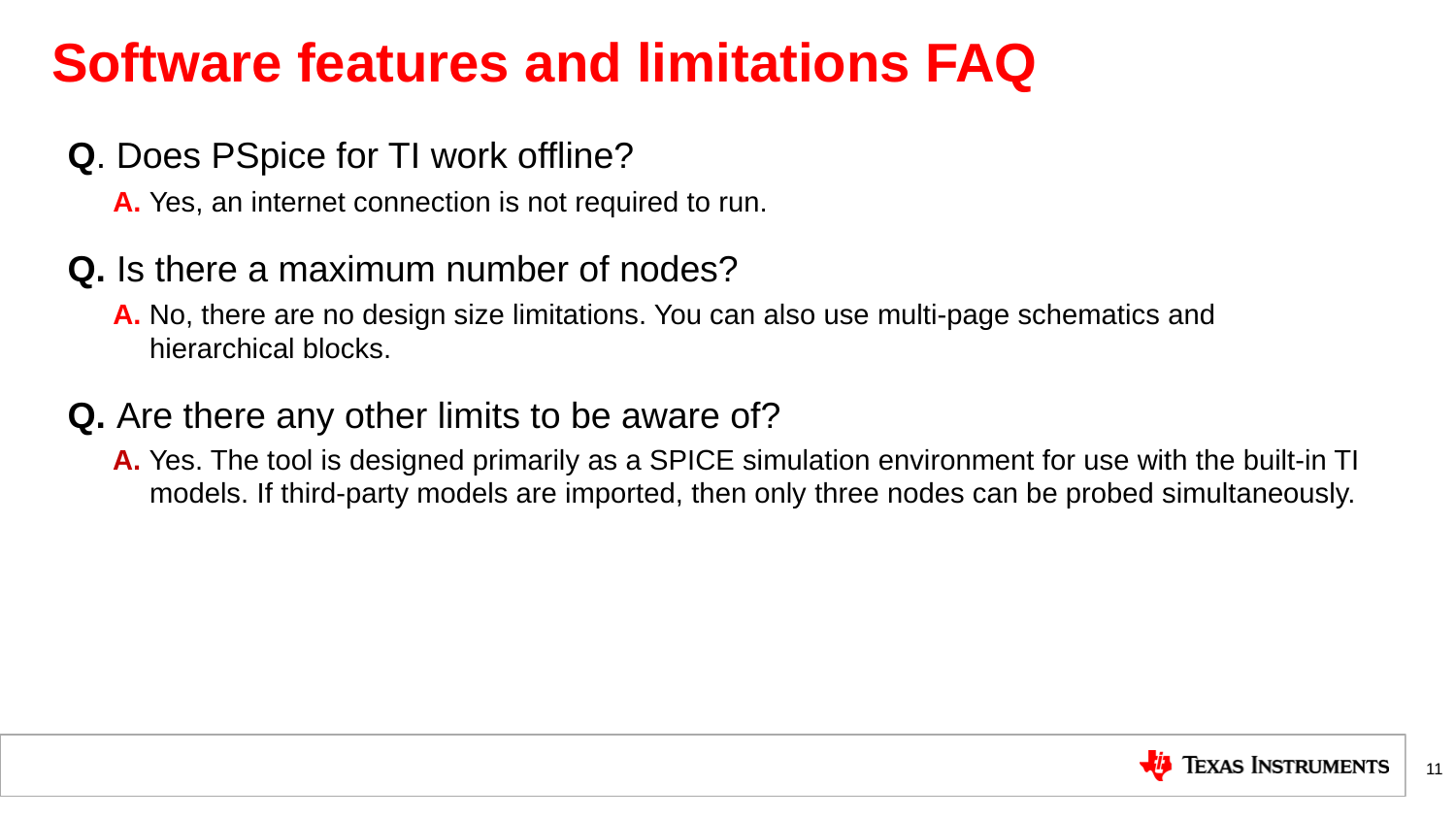

# Software features and limitations FAQ
Q. Does PSpice for TI work offline?
A. Yes, an internet connection is not required to run.
Q. Is there a maximum number of nodes?
A. No, there are no design size limitations. You can also use multi-page schematics and
hierarchical blocks.
Q. Are there any other limits to be aware of?
A. Yes. The tool is designed primarily as a SPICE simulation environment for use with the built-in TI models. If third-party models are imported, then only three nodes can be probed simultaneously.

11